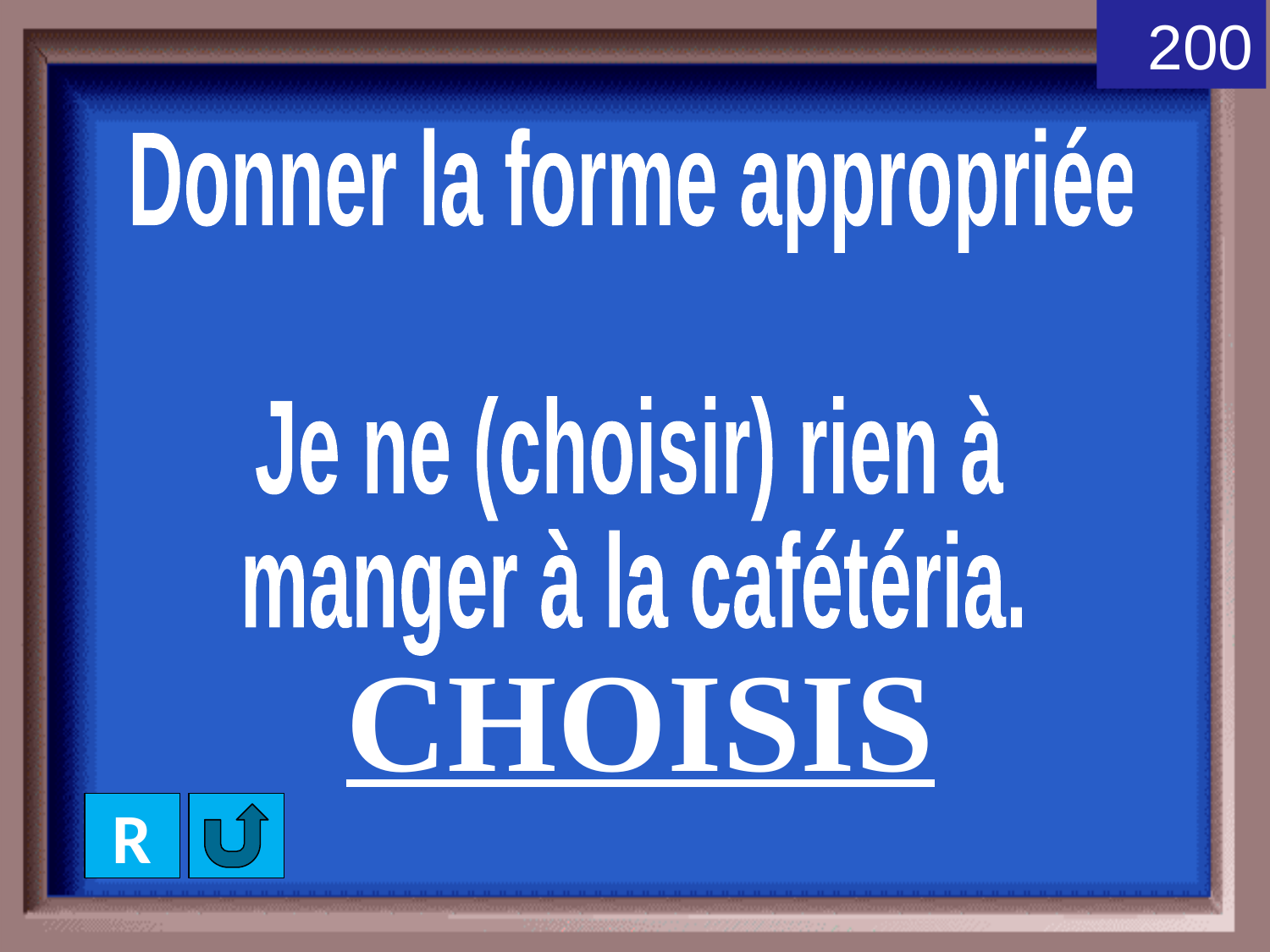

200
Donner la forme appropriée

Je ne (choisir) rien à
manger à la cafétéria.
CHOISIS
R